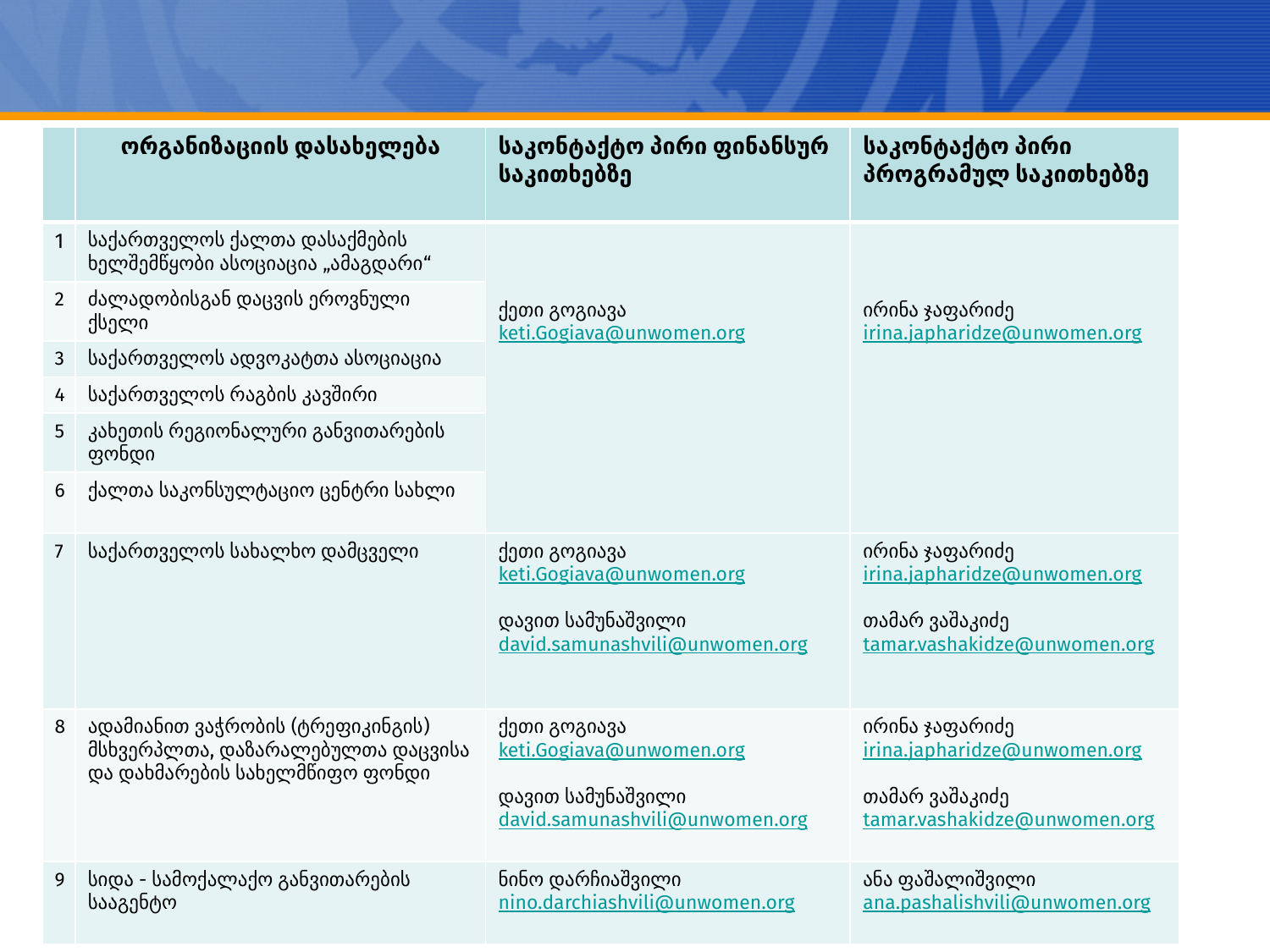

|  | ორგანიზაციის დასახელება | საკონტაქტო პირი ფინანსურ საკითხებზე | საკონტაქტო პირი პროგრამულ საკითხებზე |
| --- | --- | --- | --- |
| 1 | საქართველოს ქალთა დასაქმების ხელშემწყობი ასოციაცია „ამაგდარი“ | ქეთი გოგიავა keti.Gogiava@unwomen.org | ირინა ჯაფარიძე irina.japharidze@unwomen.org |
| 2 | ძალადობისგან დაცვის ეროვნული ქსელი |  |  |
| 3 | საქართველოს ადვოკატთა ასოციაცია |  |  |
| 4 | საქართველოს რაგბის კავშირი |  |  |
| 5 | კახეთის რეგიონალური განვითარების ფონდი |  |  |
| 6 | ქალთა საკონსულტაციო ცენტრი სახლი |  |  |
| 7 | საქართველოს სახალხო დამცველი | ქეთი გოგიავა keti.Gogiava@unwomen.org დავით სამუნაშვილი david.samunashvili@unwomen.org | ირინა ჯაფარიძე irina.japharidze@unwomen.org თამარ ვაშაკიძე tamar.vashakidze@unwomen.org |
| 8 | ადამიანით ვაჭრობის (ტრეფიკინგის) მსხვერპლთა, დაზარალებულთა დაცვისა და დახმარების სახელმწიფო ფონდი | ქეთი გოგიავა keti.Gogiava@unwomen.org დავით სამუნაშვილი david.samunashvili@unwomen.org | ირინა ჯაფარიძე irina.japharidze@unwomen.org თამარ ვაშაკიძე tamar.vashakidze@unwomen.org |
| 9 | სიდა - სამოქალაქო განვითარების სააგენტო | ნინო დარჩიაშვილი nino.darchiashvili@unwomen.org | ანა ფაშალიშვილი ana.pashalishvili@unwomen.org |